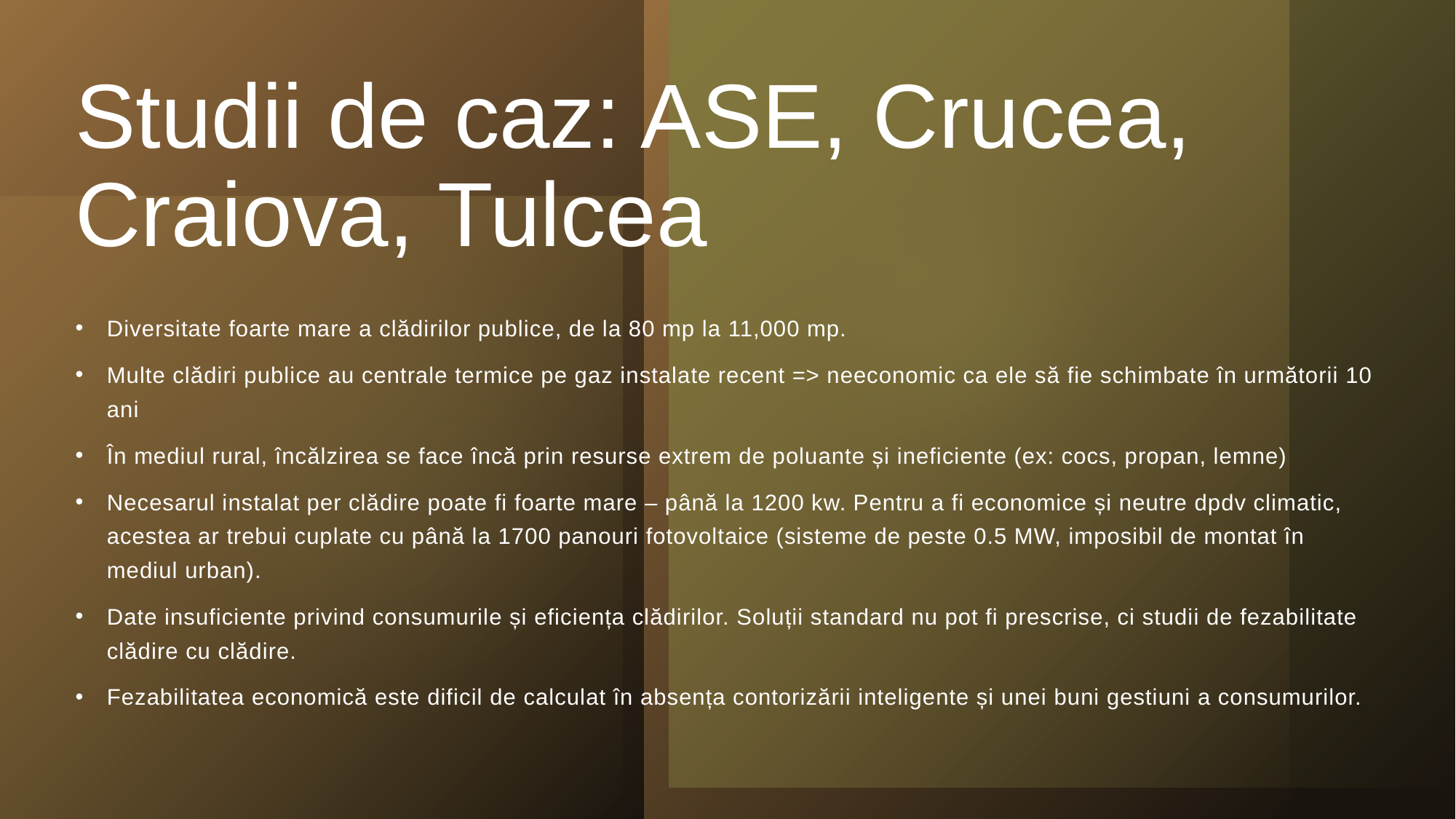

# Studii de caz: ASE, Crucea, Craiova, Tulcea
Diversitate foarte mare a clădirilor publice, de la 80 mp la 11,000 mp.
Multe clădiri publice au centrale termice pe gaz instalate recent => neeconomic ca ele să fie schimbate în următorii 10 ani
În mediul rural, încălzirea se face încă prin resurse extrem de poluante și ineficiente (ex: cocs, propan, lemne)
Necesarul instalat per clădire poate fi foarte mare – până la 1200 kw. Pentru a fi economice și neutre dpdv climatic, acestea ar trebui cuplate cu până la 1700 panouri fotovoltaice (sisteme de peste 0.5 MW, imposibil de montat în mediul urban).
Date insuficiente privind consumurile și eficiența clădirilor. Soluții standard nu pot fi prescrise, ci studii de fezabilitate clădire cu clădire.
Fezabilitatea economică este dificil de calculat în absența contorizării inteligente și unei buni gestiuni a consumurilor.